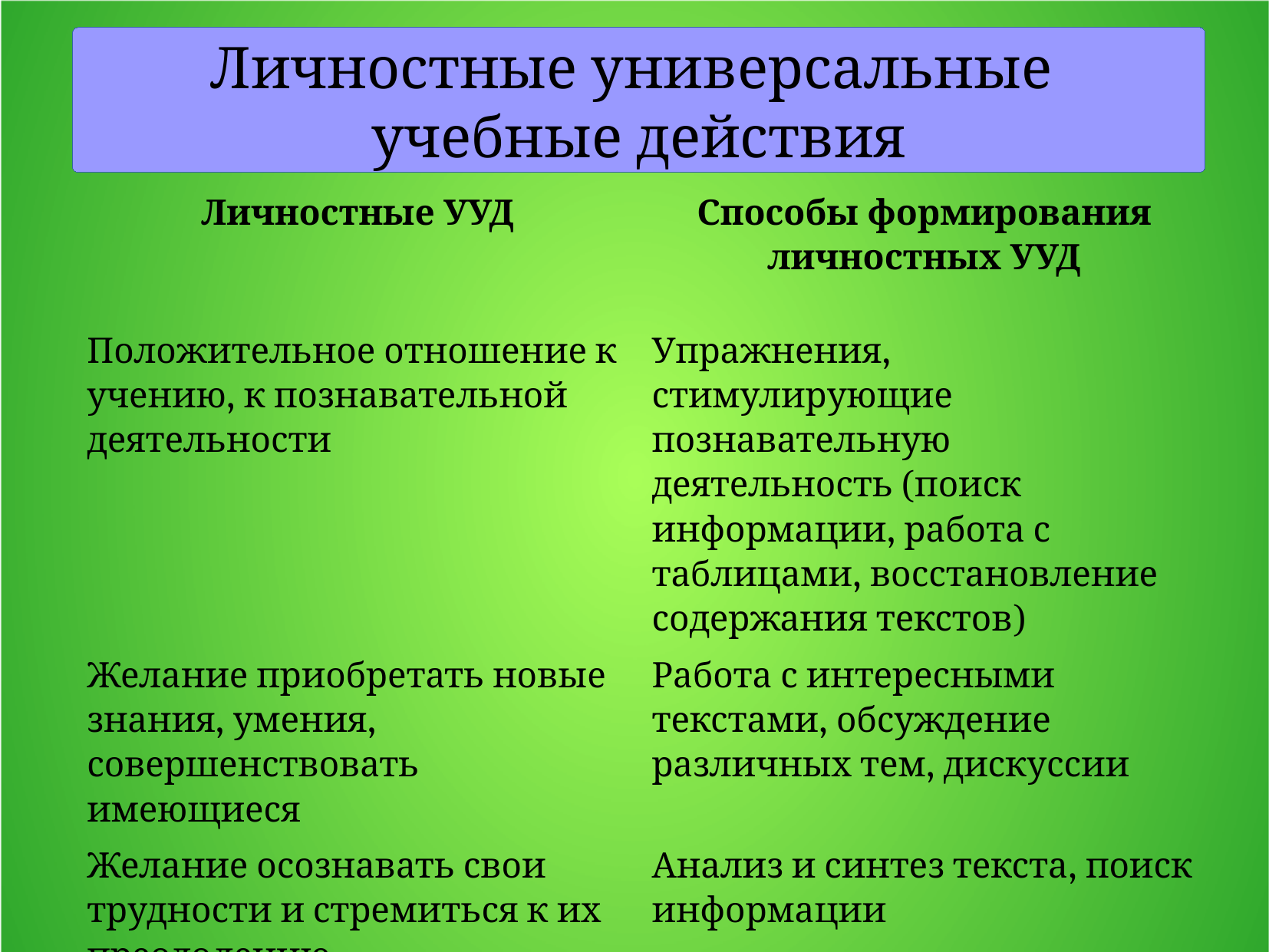

Личностные универсальные
учебные действия
| Личностные УУД | Способы формирования личностных УУД |
| --- | --- |
| Положительное отношение к учению, к познавательной деятельности | Упражнения, стимулирующие познавательную деятельность (поиск информации, работа с таблицами, восстановление содержания текстов) |
| Желание приобретать новые знания, умения, совершенствовать имеющиеся | Работа с интересными текстами, обсуждение различных тем, дискуссии |
| Желание осознавать свои трудности и стремиться к их преодолению | Анализ и синтез текста, поиск информации |
| Желание участвовать в творческом, созидательном процессе | Участие в проектах, выполнение творческих заданий |